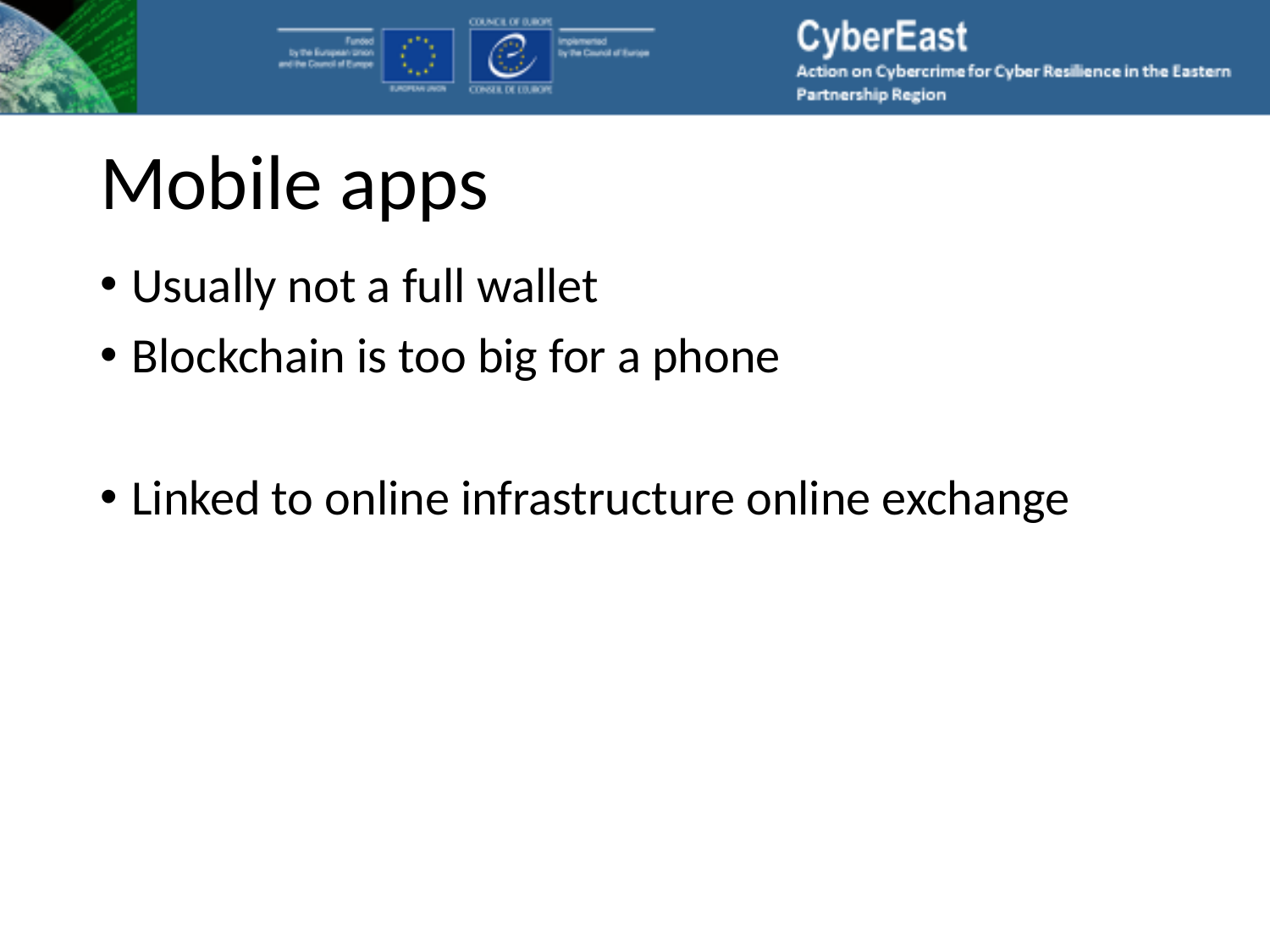

# Mobile apps
Usually not a full wallet
Blockchain is too big for a phone

Linked to online infrastructure online exchange